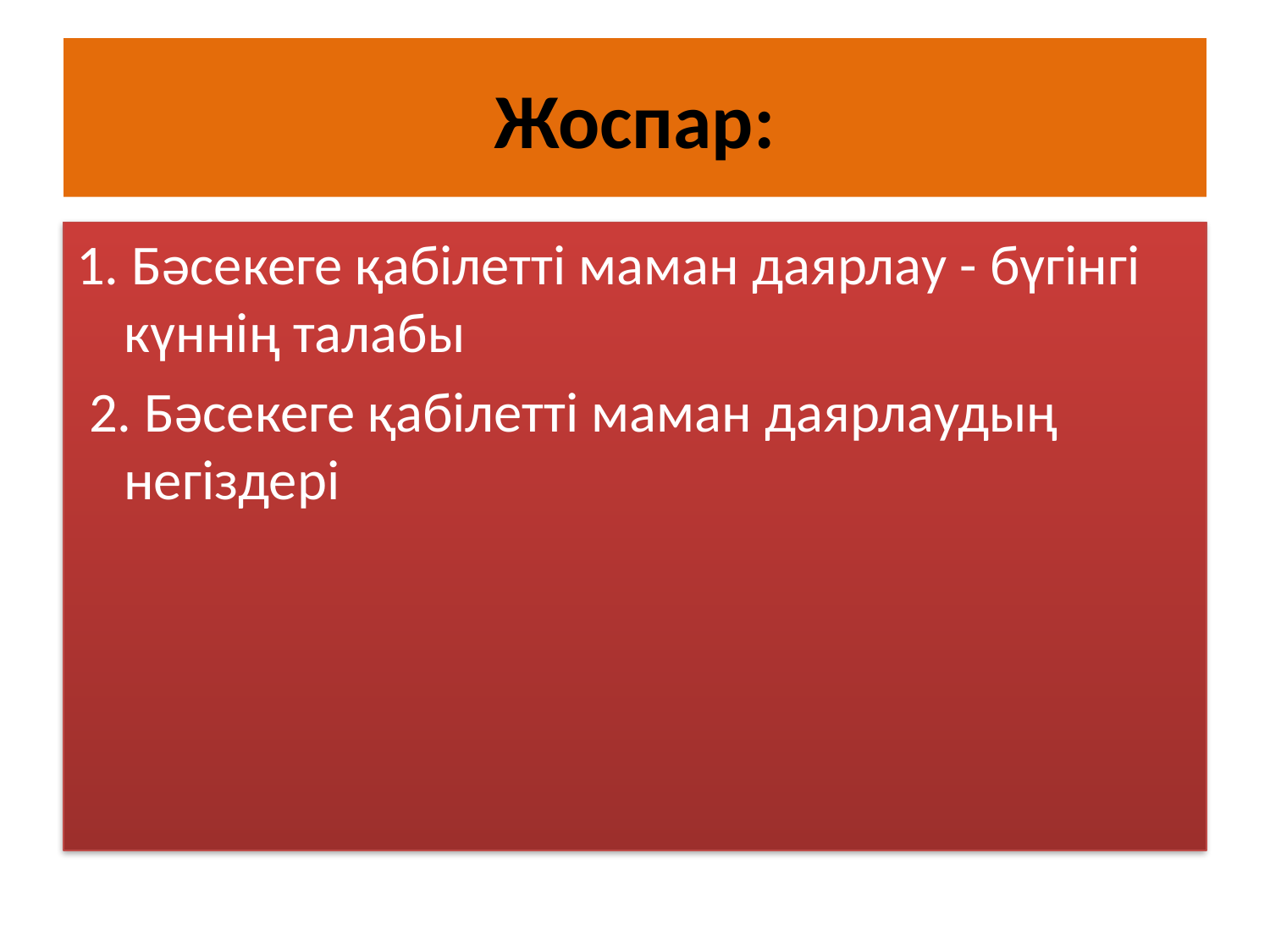

# Жоспар:
1. Бәсекеге қабілетті маман даярлау - бүгінгі күннің талабы
 2. Бәсекеге қабілетті маман даярлаудың негіздері